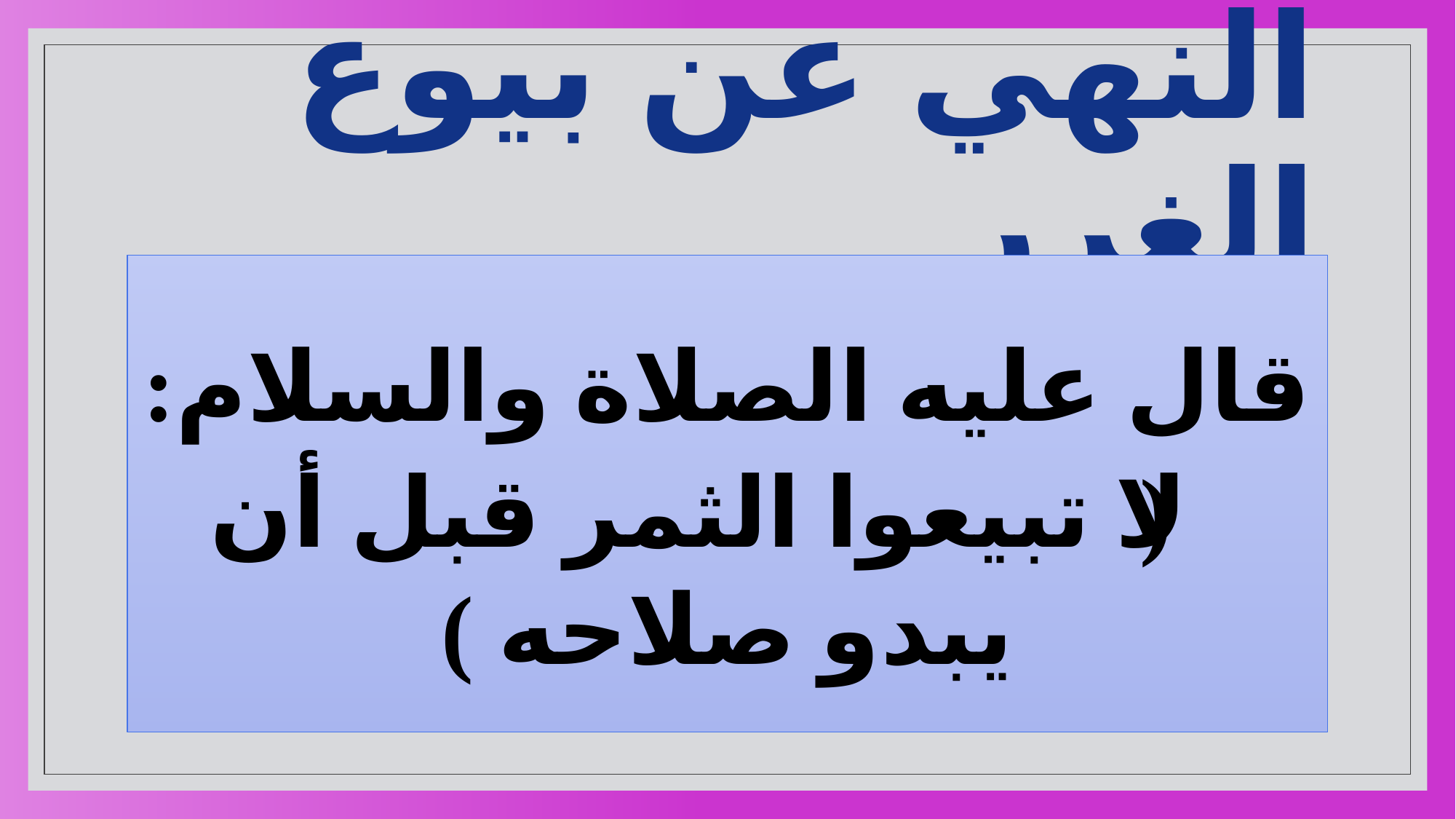

# النهي عن بيوع الغرر

قال عليه الصلاة والسلام:
( لا تبيعوا الثمر قبل أن يبدو صلاحه )